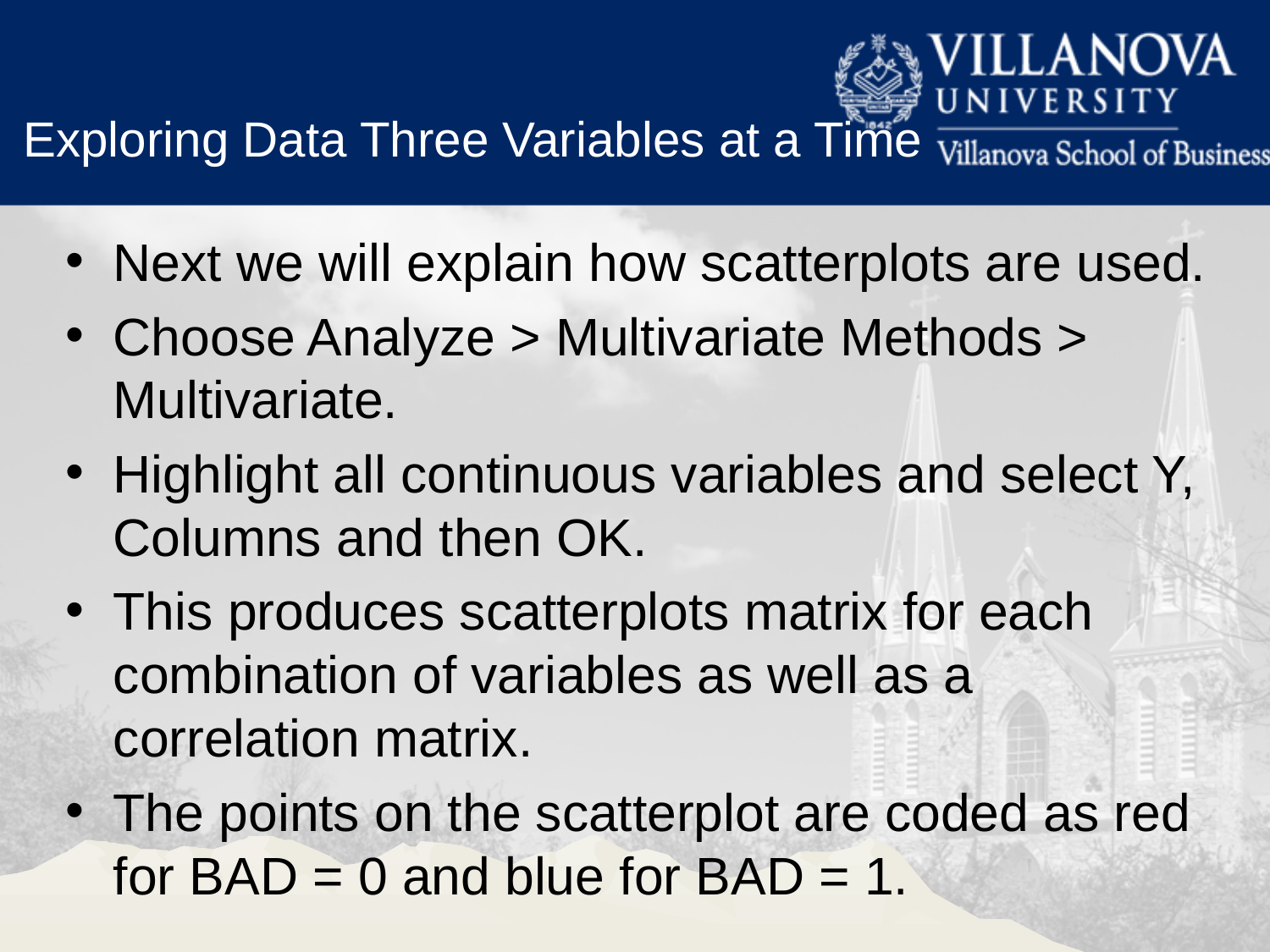

Exploring Data Three Variables at a Time
Next we will explain how scatterplots are used.
Choose Analyze > Multivariate Methods > Multivariate.
Highlight all continuous variables and select Y, Columns and then OK.
This produces scatterplots matrix for each combination of variables as well as a correlation matrix.
The points on the scatterplot are coded as red for BAD = 0 and blue for BAD = 1.